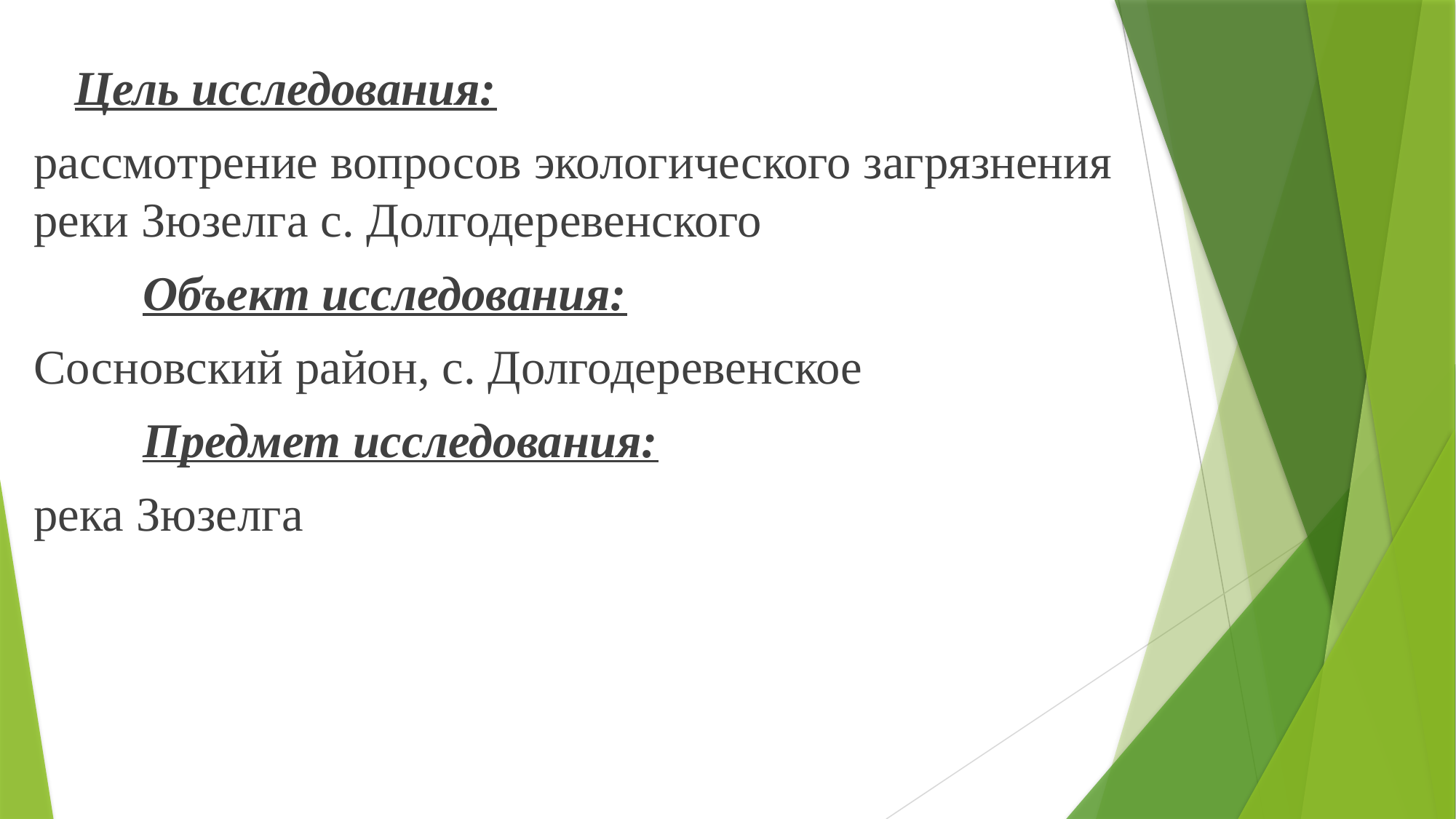

Цель исследования:
рассмотрение вопросов экологического загрязнения  реки Зюзелга с. Долгодеревенского
	Объект исследования:
Сосновский район, с. Долгодеревенское
	Предмет исследования:
река Зюзелга